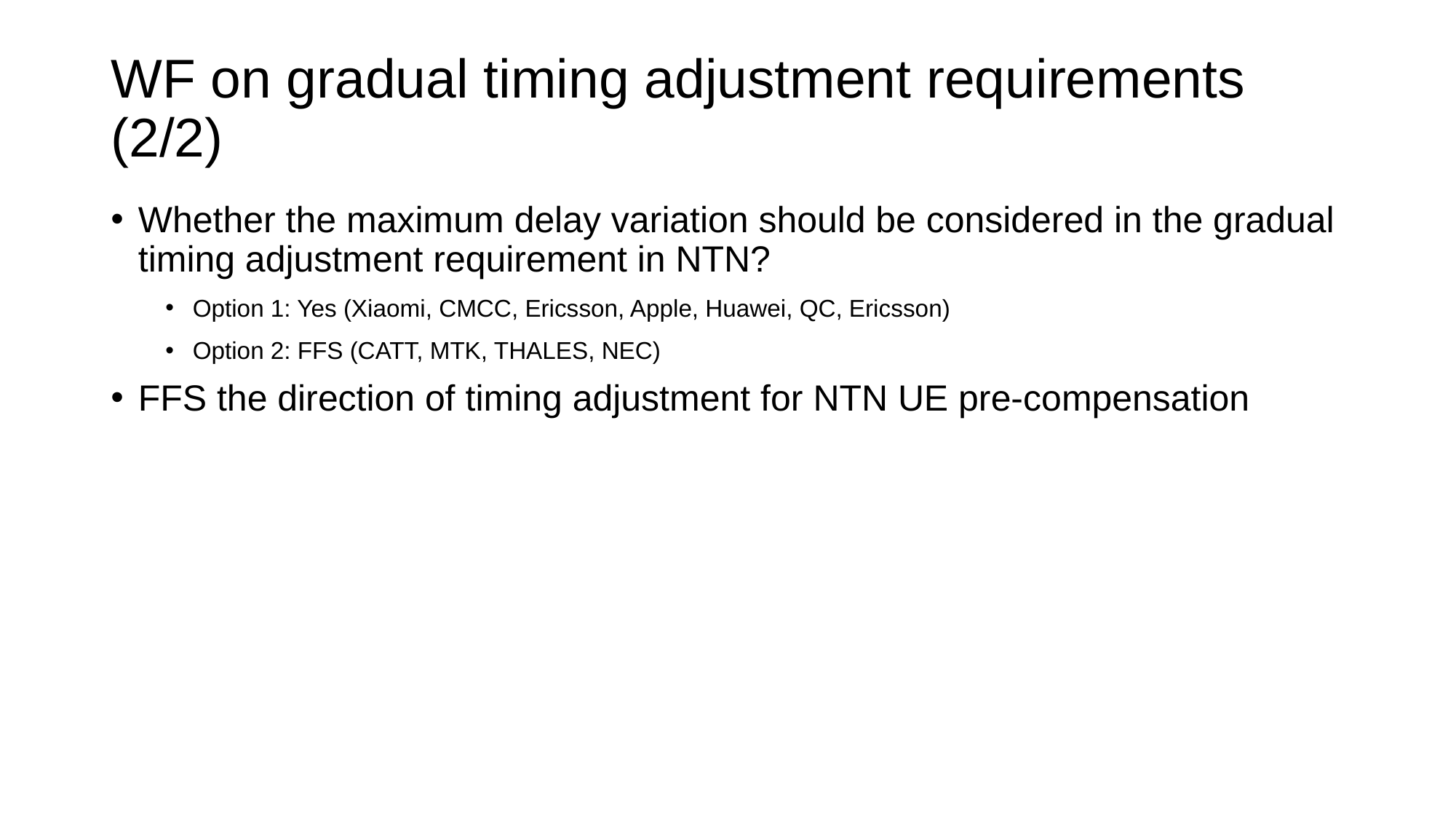

# WF on gradual timing adjustment requirements (2/2)
Whether the maximum delay variation should be considered in the gradual timing adjustment requirement in NTN?
Option 1: Yes (Xiaomi, CMCC, Ericsson, Apple, Huawei, QC, Ericsson)
Option 2: FFS (CATT, MTK, THALES, NEC)
FFS the direction of timing adjustment for NTN UE pre-compensation